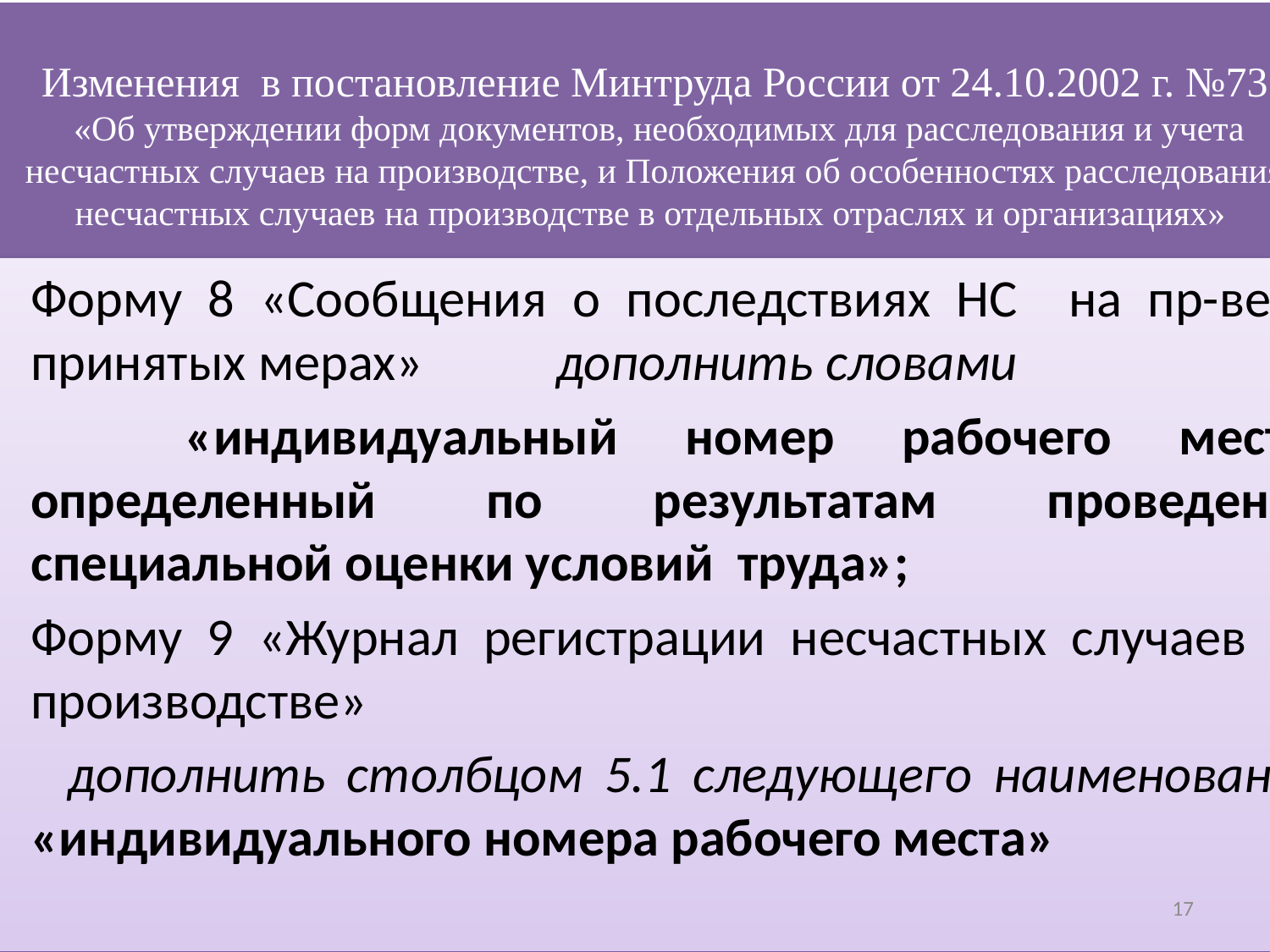

# Изменения  в постановление Минтруда России от 24.10.2002 г. №73 «Об утверждении форм документов, необходимых для расследования и учета несчастных случаев на производстве, и Положения об особенностях расследования несчастных случаев на производстве в отдельных отраслях и организациях»
Форму 8 «Сообщения о последствиях НС  на пр-ве и принятых мерах»           дополнить словами
   «индивидуальный номер рабочего места, определенный по результатам проведения специальной оценки условий  труда»;
Форму 9 «Журнал регистрации несчастных случаев на производстве»
    дополнить столбцом 5.1 следующего наименования «индивидуального номера рабочего места»
17